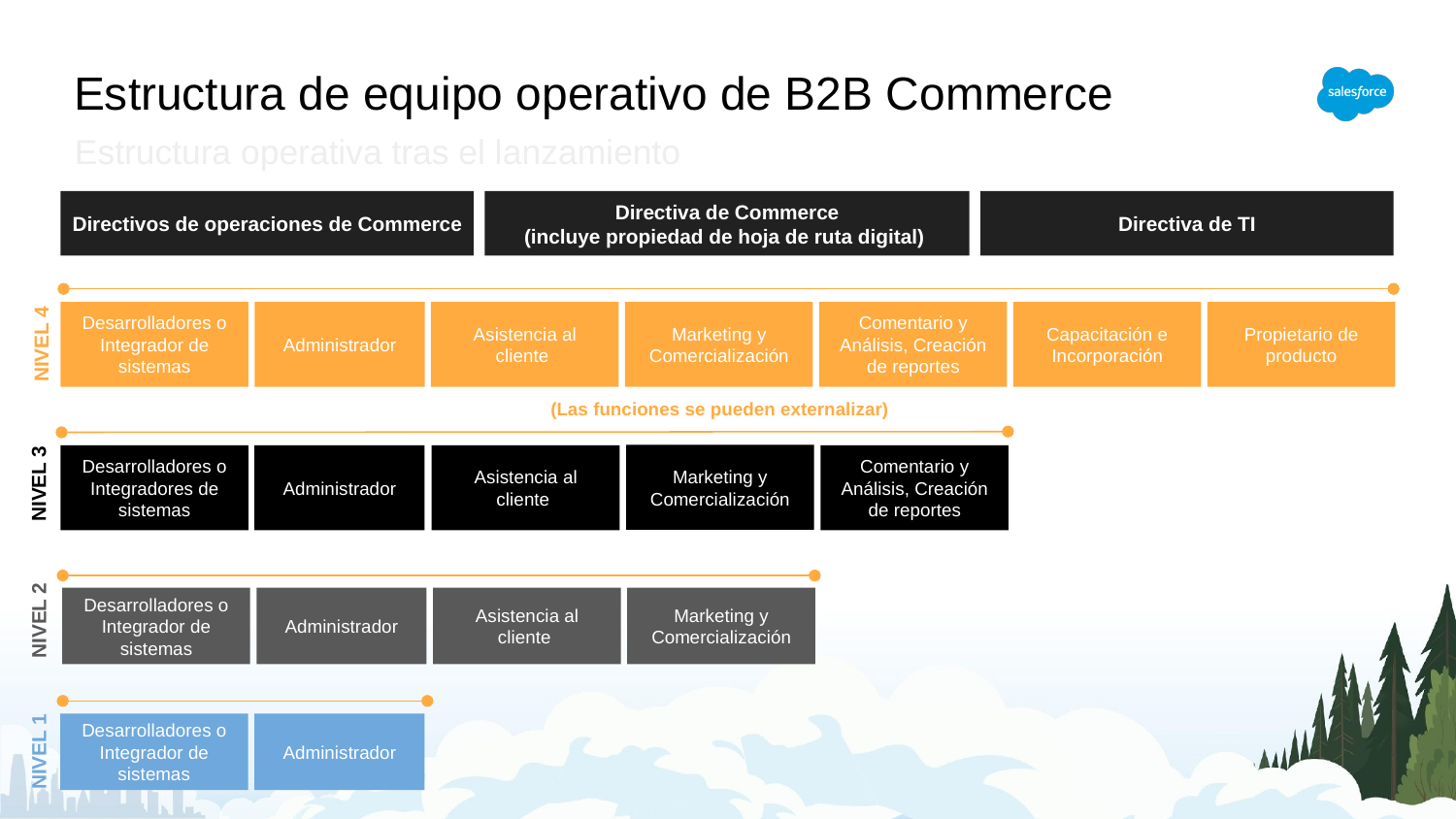

# Estructura de equipo operativo de B2B Commerce
Estructura operativa tras el lanzamiento
Directivos de operaciones de Commerce
Directiva de Commerce
(incluye propiedad de hoja de ruta digital)
Directiva de TI
Desarrolladores o Integrador de sistemas
Administrador

Asistencia al cliente

Marketing y Comercialización
Comentario y Análisis, Creación de reportes
Capacitación e Incorporación
Propietario de producto

NIVEL 4
(Las funciones se pueden externalizar)
Marketing y Comercialización
Desarrolladores o Integradores de sistemas

Administrador
Asistencia al cliente

Comentario y Análisis, Creación de reportes

NIVEL 3
Administrador
Desarrolladores o Integrador de sistemas
Asistencia al cliente
Marketing y Comercialización
NIVEL 2
Administrador
Desarrolladores o Integrador de sistemas
NIVEL 1